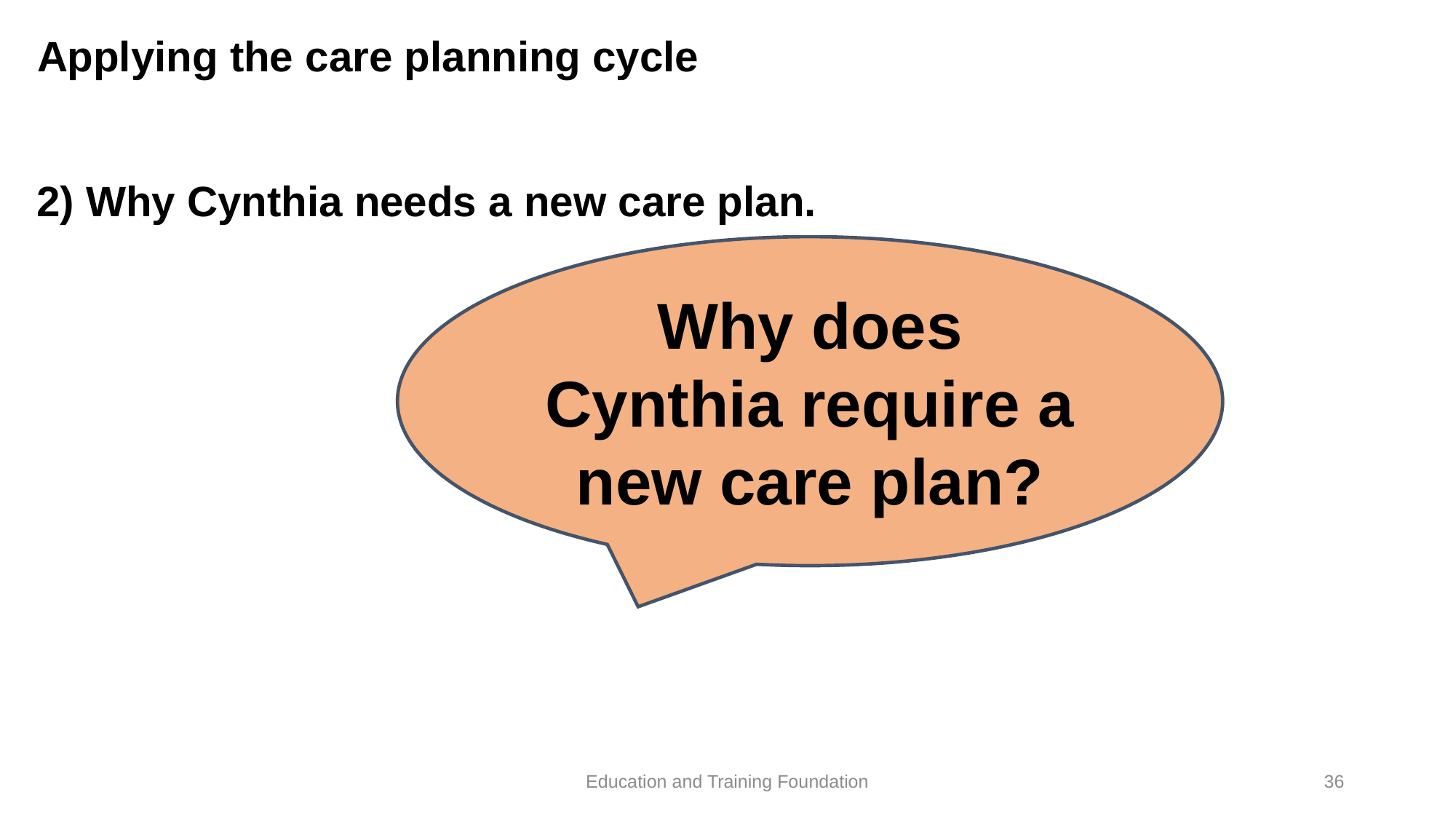

# Applying the care planning cycle
2) Why Cynthia needs a new care plan.

Why does Cynthia require a new care plan?
Education and Training Foundation
36